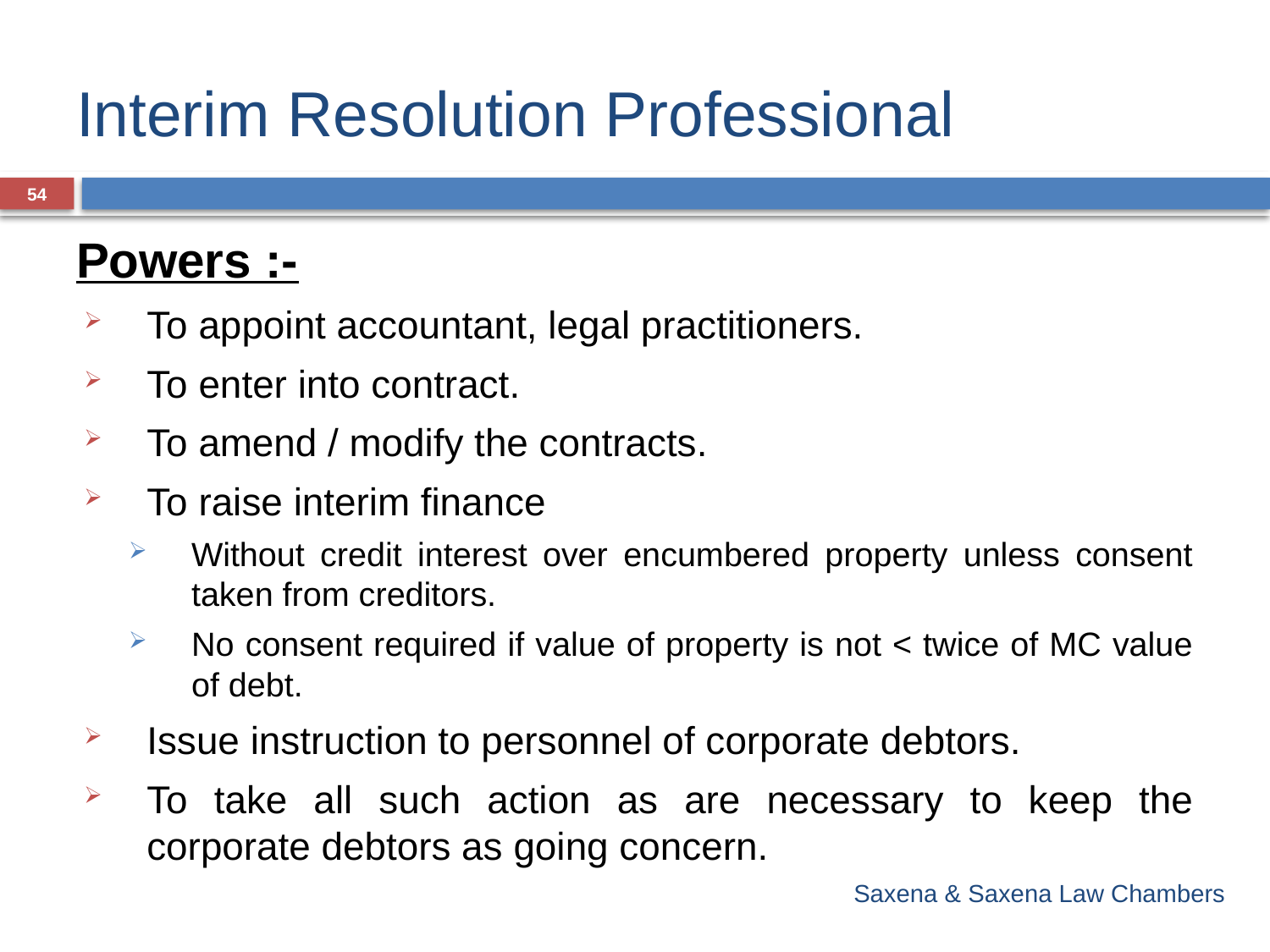

# Interim Resolution Professional
54
Powers :-
To appoint accountant, legal practitioners.
To enter into contract.
To amend / modify the contracts.
To raise interim finance
Without credit interest over encumbered property unless consent taken from creditors.
No consent required if value of property is not < twice of MC value of debt.
Issue instruction to personnel of corporate debtors.
To take all such action as are necessary to keep the corporate debtors as going concern.

Saxena & Saxena Law Chambers